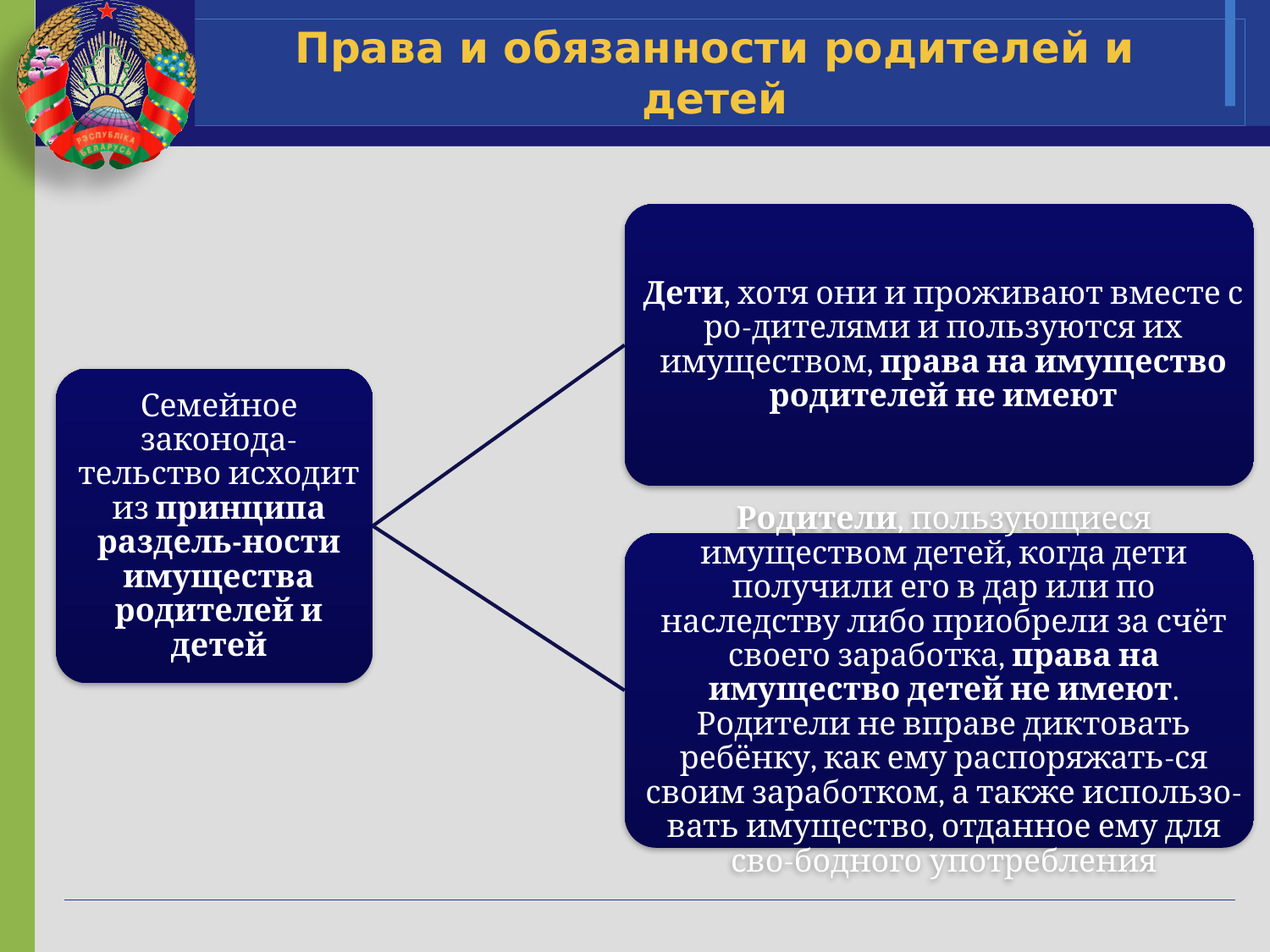

# Права и обязанности родителей и детей
Семейное законода-тельство исходит из принципа раздель-ности имущества родителей и детей

Дети, хотя они и проживают вместе с ро-дителями и пользуются их имуществом, права на имущество родителей не имеют

Родители, пользующиеся имуществом детей, когда дети получили его в дар или по наследству либо приобрели за счёт своего заработка, права на имущество детей не имеют. Родители не вправе диктовать ребёнку, как ему распоряжать-ся своим заработком, а также использо-вать имущество, отданное ему для сво-бодного употребления